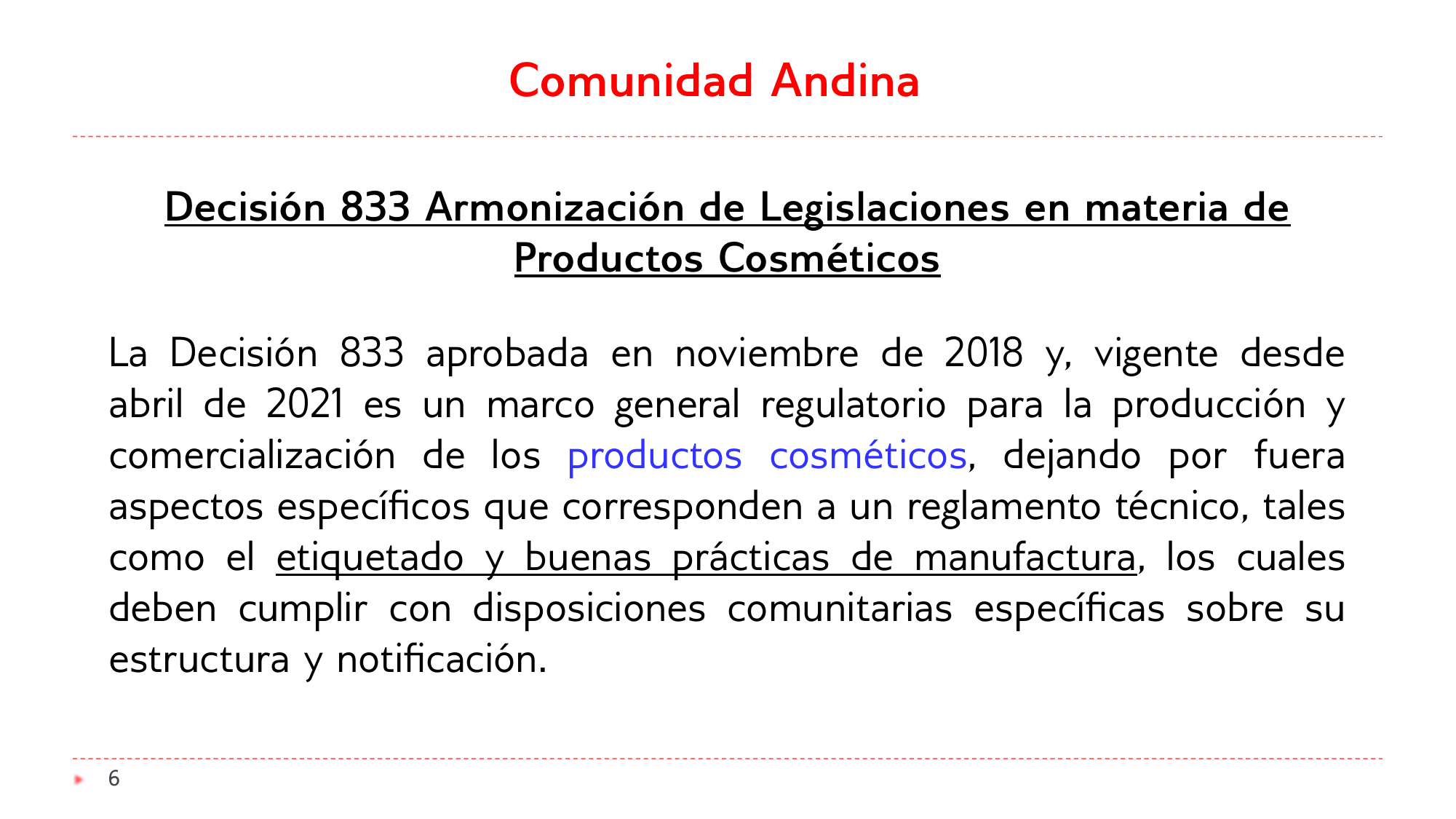

Comunidad Andina
Decisión 833 Armonización de Legislaciones en materia de Productos Cosméticos

La Decisión 833 aprobada en noviembre de 2018 y, vigente desde abril de 2021 es un marco general regulatorio para la producción y comercialización de los productos cosméticos, dejando por fuera aspectos específicos que corresponden a un reglamento técnico, tales como el etiquetado y buenas prácticas de manufactura, los cuales deben cumplir con disposiciones comunitarias específicas sobre su estructura y notificación.
6